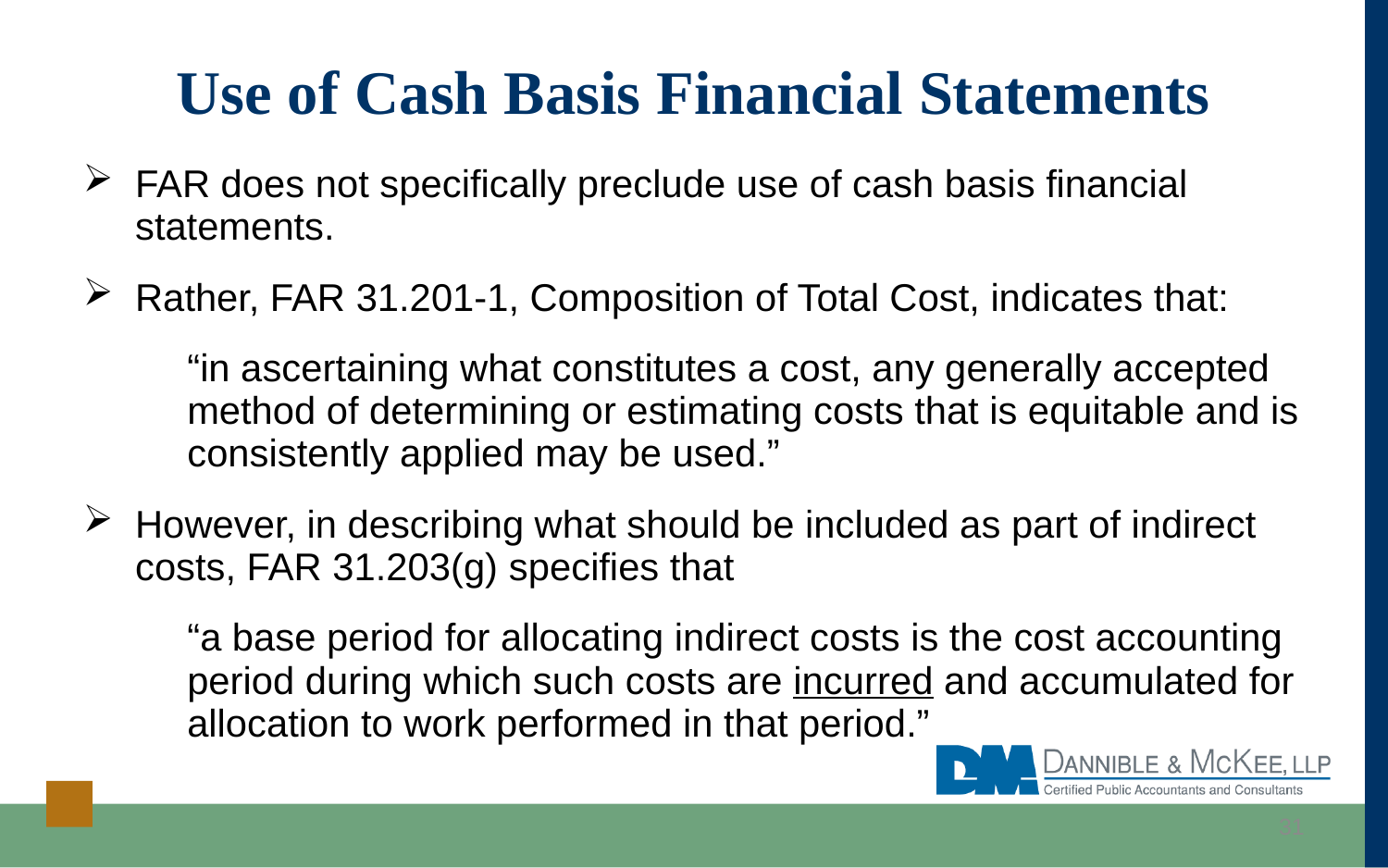

# Use of Cash Basis Financial Statements
FAR does not specifically preclude use of cash basis financial statements.
Rather, FAR 31.201-1, Composition of Total Cost, indicates that:
“in ascertaining what constitutes a cost, any generally accepted method of determining or estimating costs that is equitable and is consistently applied may be used.”
However, in describing what should be included as part of indirect costs, FAR 31.203(g) specifies that
“a base period for allocating indirect costs is the cost accounting period during which such costs are incurred and accumulated for allocation to work performed in that period.”
31